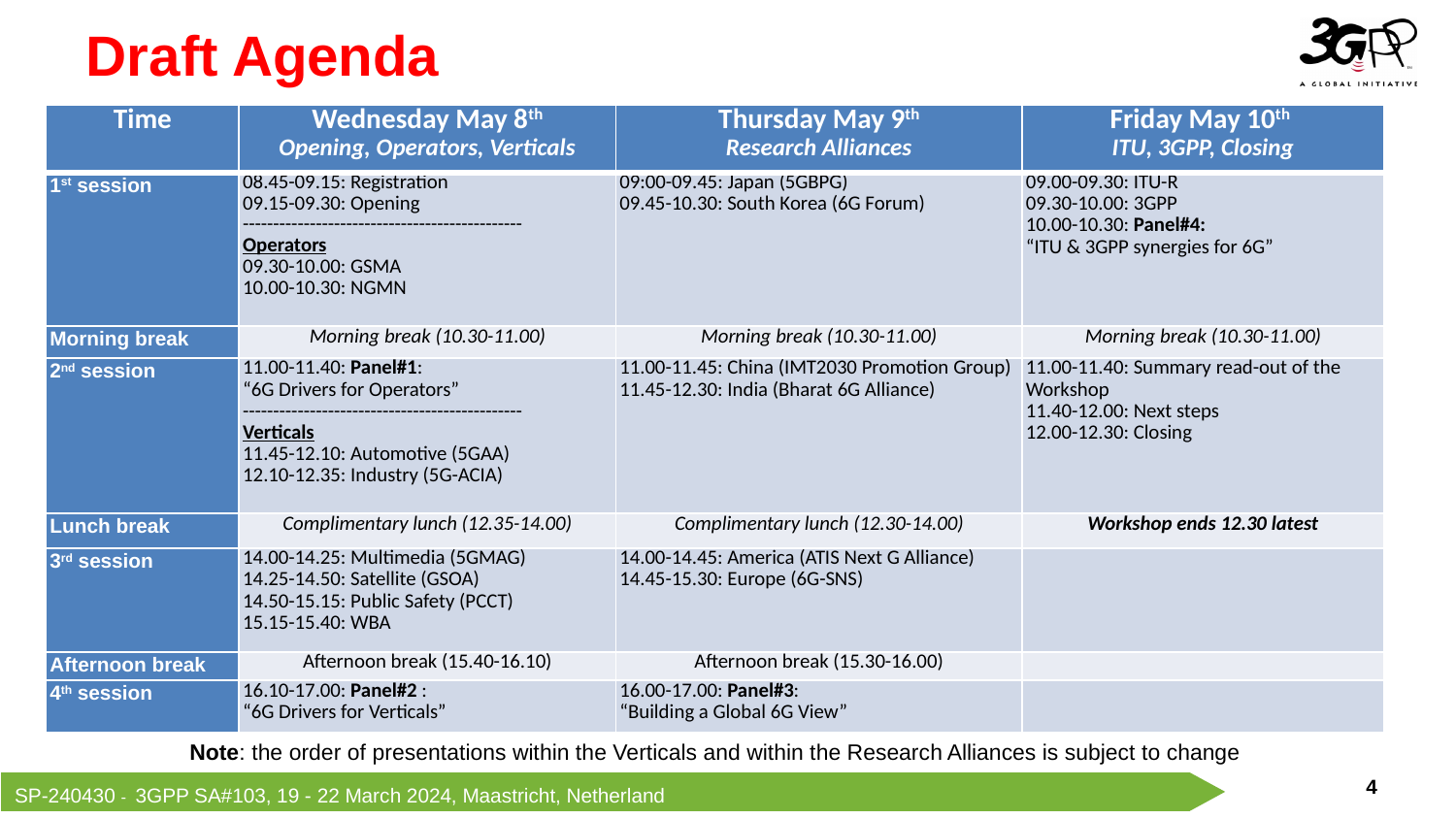

Draft Agenda
| Time | Wednesday May 8th Opening, Operators, Verticals | Thursday May 9th Research Alliances | Friday May 10th ITU, 3GPP, Closing |
| --- | --- | --- | --- |
| 1st session | 08.45-09.15: Registration 09.15-09.30: Opening  ---------------------------------------------- Operators 09.30-10.00: GSMA   10.00-10.30: NGMN | 09:00-09.45: Japan (5GBPG) 09.45-10.30: South Korea (6G Forum) | 09.00-09.30: ITU-R 09.30-10.00: 3GPP 10.00-10.30: Panel#4:  “ITU & 3GPP synergies for 6G” |
| Morning break | Morning break (10.30-11.00) | Morning break (10.30-11.00) | Morning break (10.30-11.00) |
| 2nd session | 11.00-11.40: Panel#1: “6G Drivers for Operators” ---------------------------------------------- Verticals 11.45-12.10: Automotive (5GAA) 12.10-12.35: Industry (5G-ACIA) | 11.00-11.45: China (IMT2030 Promotion Group) 11.45-12.30: India (Bharat 6G Alliance) | 11.00-11.40: Summary read-out of the Workshop 11.40-12.00: Next steps 12.00-12.30: Closing |
| Lunch break | Complimentary lunch (12.35-14.00) | Complimentary lunch (12.30-14.00) | Workshop ends 12.30 latest |
| 3rd session | 14.00-14.25: Multimedia (5GMAG) 14.25-14.50: Satellite (GSOA) 14.50-15.15: Public Safety (PCCT) 15.15-15.40: WBA | 14.00-14.45: America (ATIS Next G Alliance) 14.45-15.30: Europe (6G-SNS) |  |
| Afternoon break | Afternoon break (15.40-16.10) | Afternoon break (15.30-16.00) |  |
| 4th session | 16.10-17.00: Panel#2 :   “6G Drivers for Verticals” | 16.00-17.00: Panel#3:  “Building a Global 6G View” |  |
Note: the order of presentations within the Verticals and within the Research Alliances is subject to change
SP-240430 -  3GPP SA#103, 19 - 22 March 2024, Maastricht, Netherland